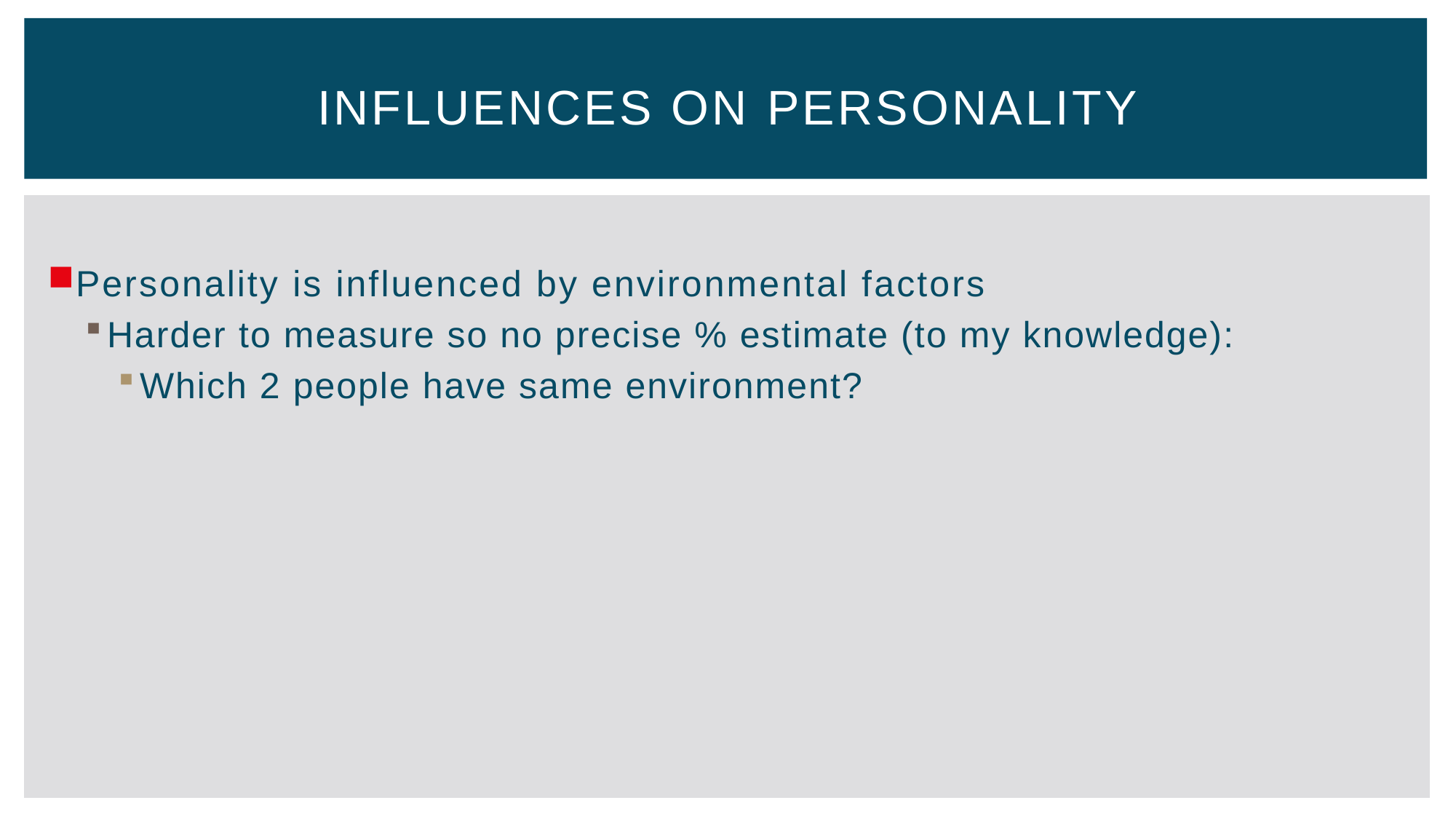

# Influences on Personality

Personality is influenced by environmental factors
Harder to measure so no precise % estimate (to my knowledge):
Which 2 people have same environment?